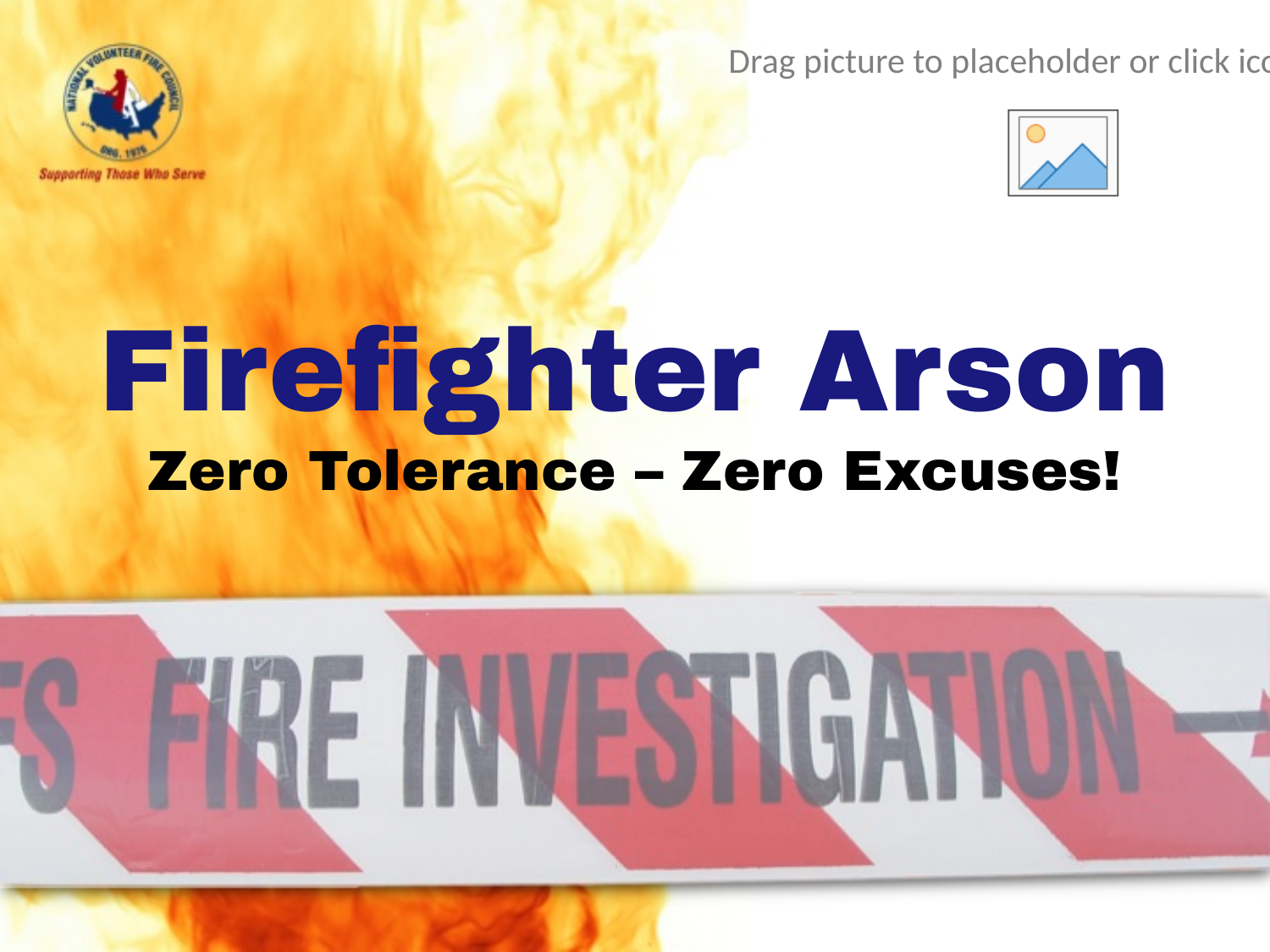

# Firefighter Arson Zero Tolerance – Zero Excuses!